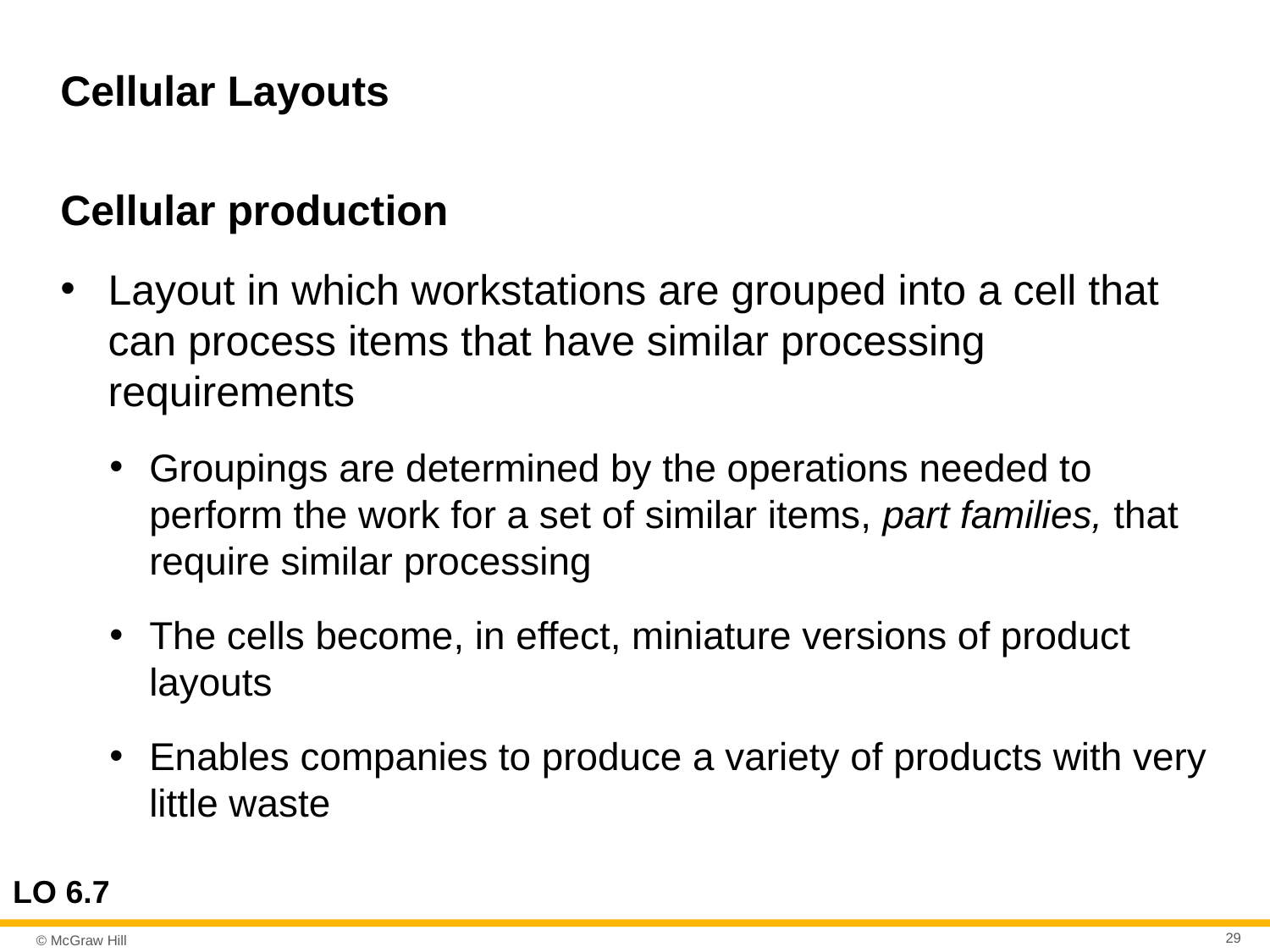

# Cellular Layouts
Cellular production
Layout in which workstations are grouped into a cell that can process items that have similar processing requirements
Groupings are determined by the operations needed to perform the work for a set of similar items, part families, that require similar processing
The cells become, in effect, miniature versions of product layouts
Enables companies to produce a variety of products with very little waste
LO 6.7